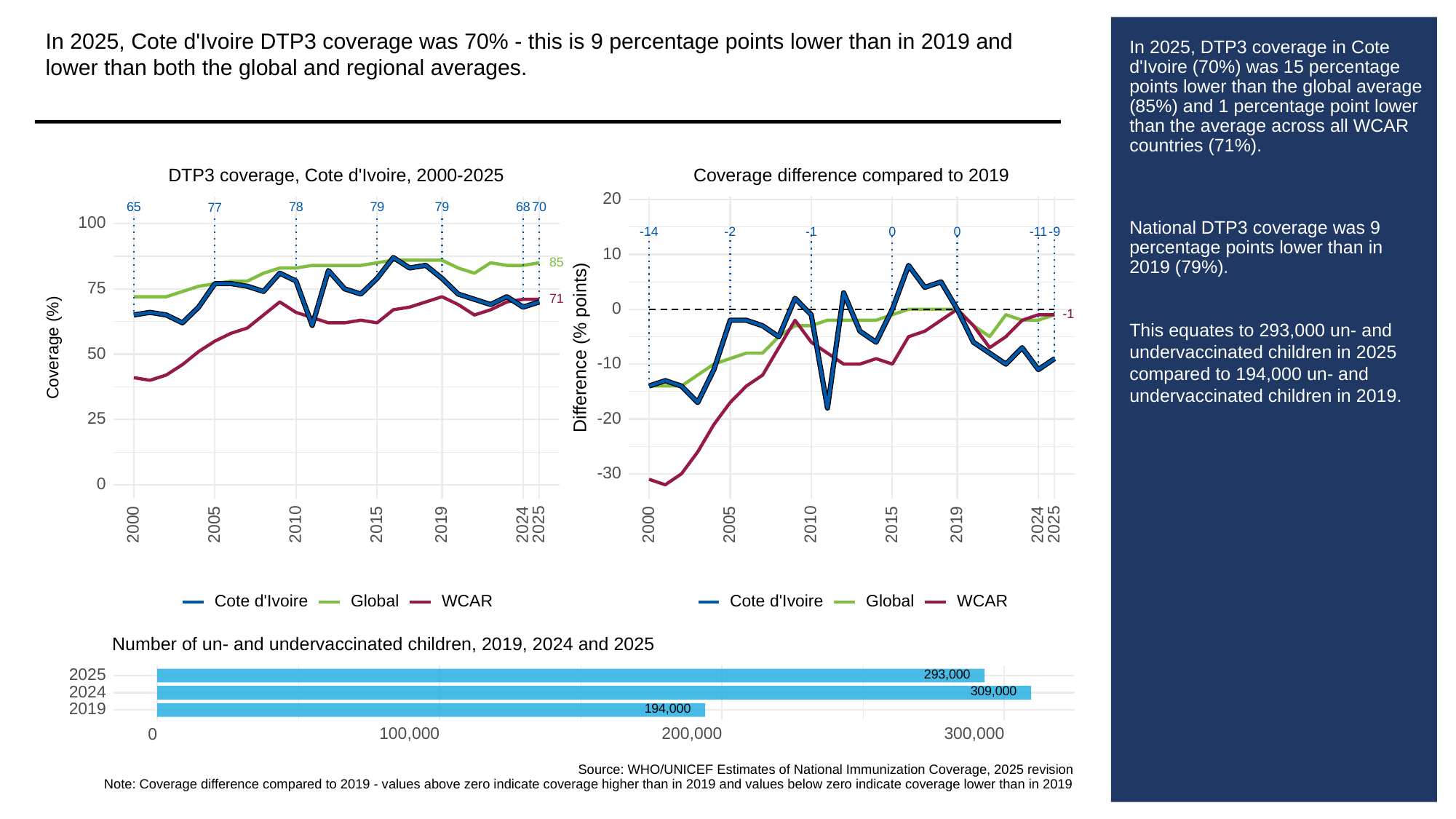

In 2025, Cote d'Ivoire DTP3 coverage was 70% - this is 9 percentage points lower than in 2019 and lower than both the global and regional averages.
# In 2025, DTP3 coverage in Cote d'Ivoire (70%) was 15 percentage points lower than the global average (85%) and 1 percentage point lower than the average across all WCAR countries (71%).

National DTP3 coverage was 9 percentage points lower than in 2019 (79%).

This equates to 293,000 un- and undervaccinated children in 2025 compared to 194,000 un- and undervaccinated children in 2019.

DTP3 coverage, Cote d'Ivoire, 2000-2025
Coverage difference compared to 2019
20

65
78
79
79
68
70
77
100

0
0
-9
-14
-2
-1
-11

10

85

75

71

0

-1
-1

Difference (% points)
Coverage (%)
50

-10

-20
25

-30

0

2000
2005
2010
2015
2019
2024
2025
2000
2005
2010
2015
2019
2024
2025
Cote d'Ivoire
Global
WCAR
Cote d'Ivoire
Global
WCAR

Number of un- and undervaccinated children, 2019, 2024 and 2025

293,000
2025

309,000
2024

194,000
2019

100,000
200,000
300,000
0
Source: WHO/UNICEF Estimates of National Immunization Coverage, 2025 revision
Note: Coverage difference compared to 2019 - values above zero indicate coverage higher than in 2019 and values below zero indicate coverage lower than in 2019